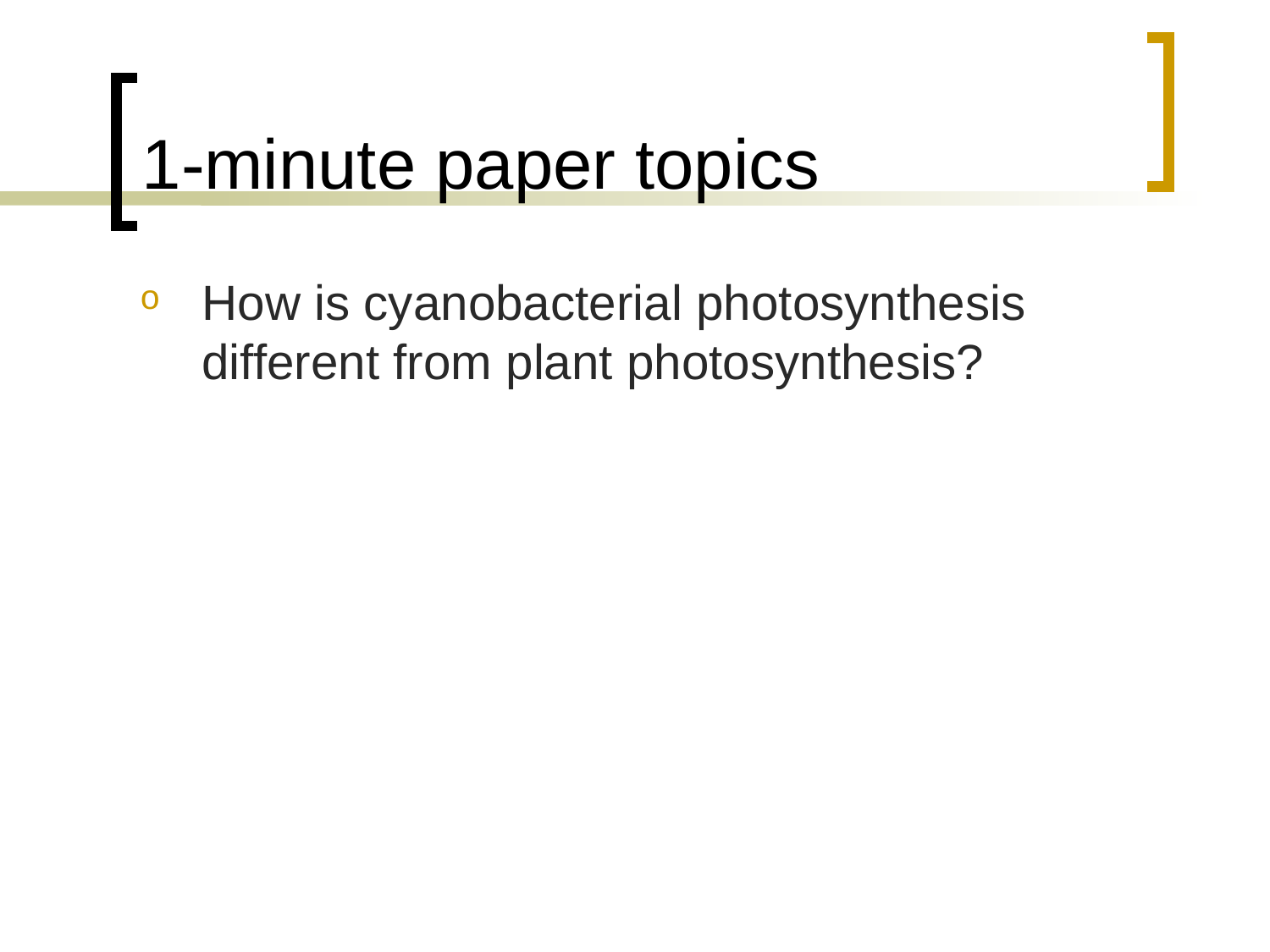

# 1-minute paper topics
How is cyanobacterial photosynthesis different from plant photosynthesis?